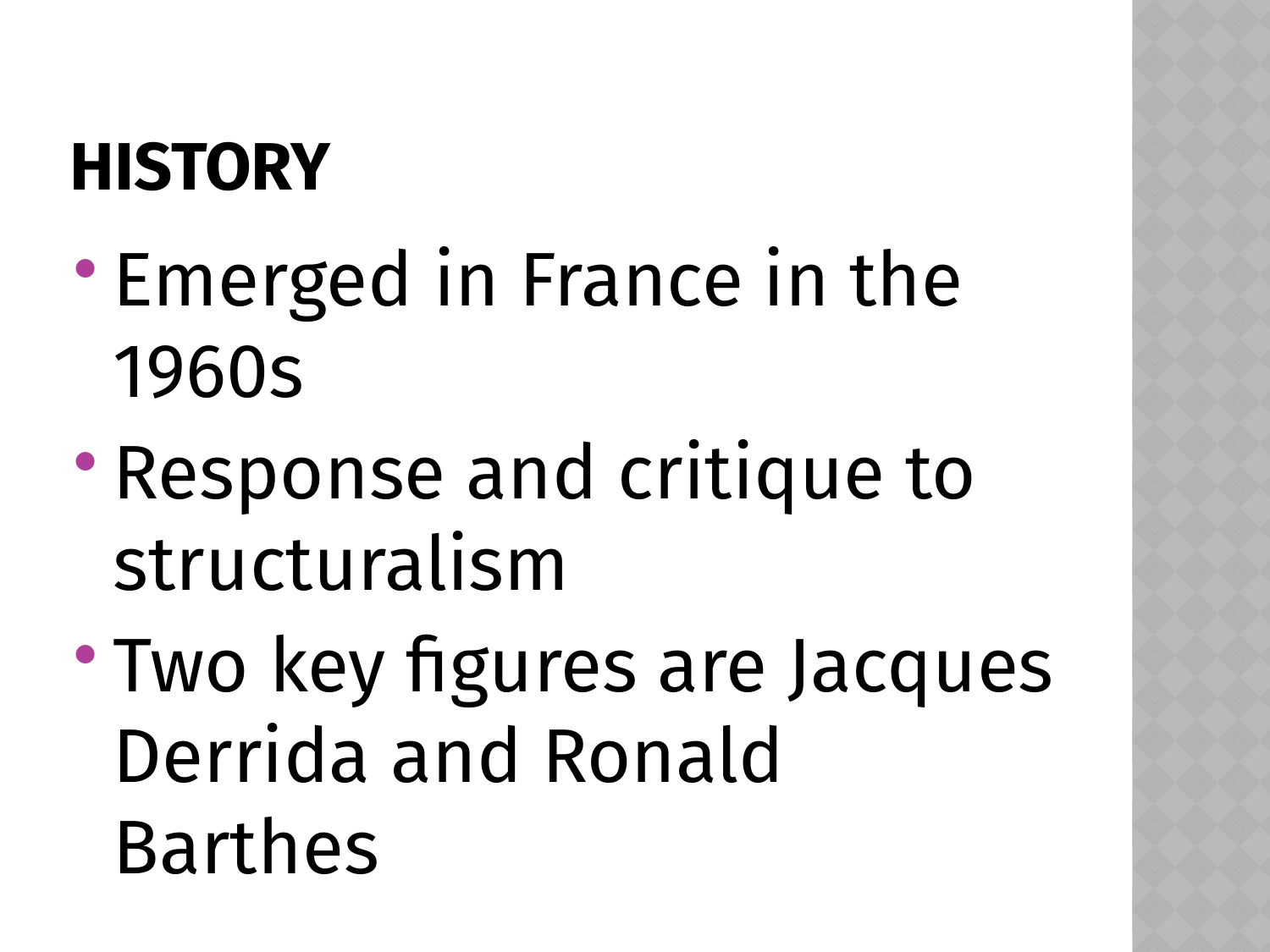

# History
Emerged in France in the 1960s
Response and critique to structuralism
Two key figures are Jacques Derrida and Ronald Barthes